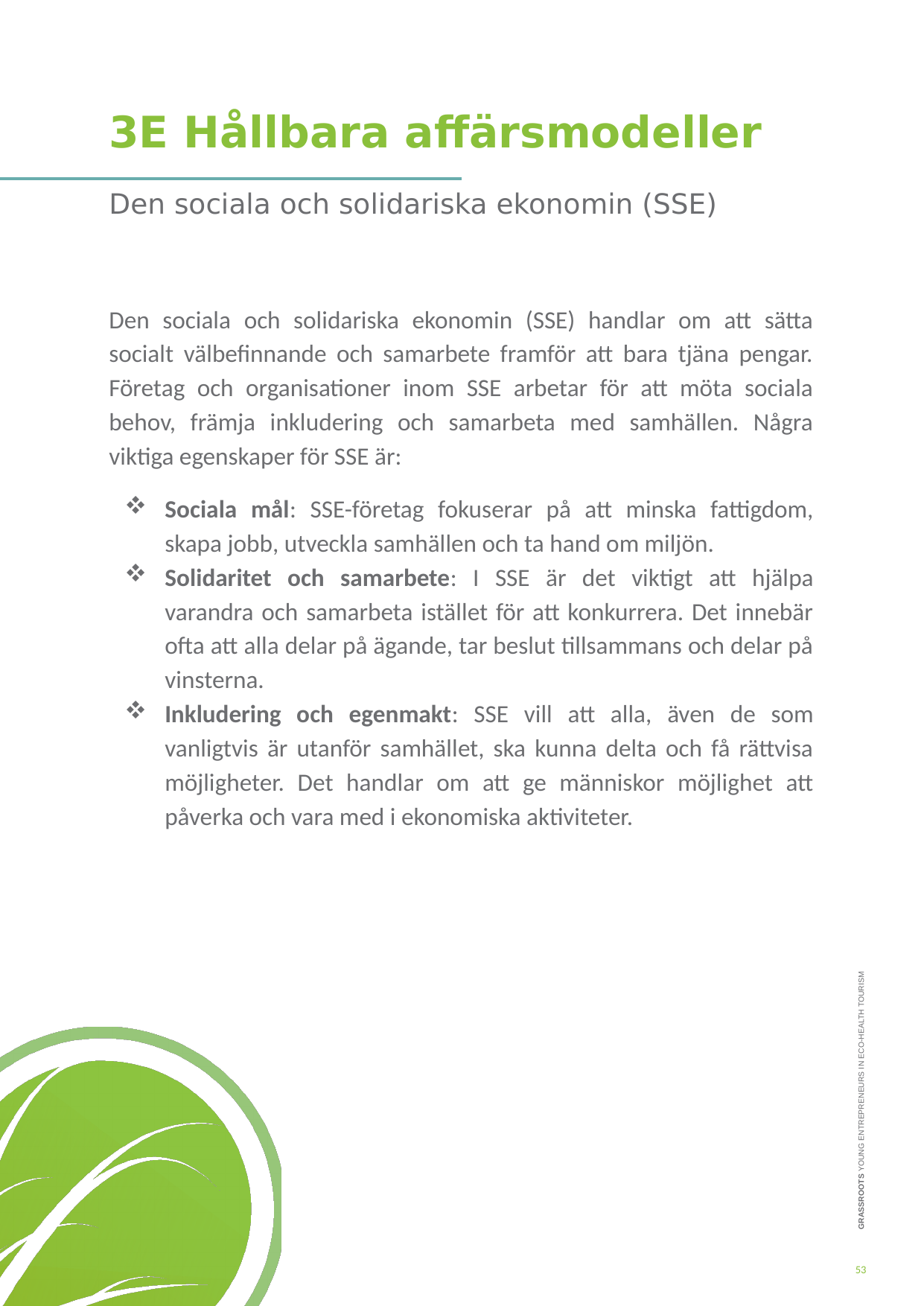

3E Hållbara affärsmodeller
Den sociala och solidariska ekonomin (SSE)
Den sociala och solidariska ekonomin (SSE) handlar om att sätta socialt välbefinnande och samarbete framför att bara tjäna pengar. Företag och organisationer inom SSE arbetar för att möta sociala behov, främja inkludering och samarbeta med samhällen. Några viktiga egenskaper för SSE är:
Sociala mål: SSE-företag fokuserar på att minska fattigdom, skapa jobb, utveckla samhällen och ta hand om miljön.
Solidaritet och samarbete: I SSE är det viktigt att hjälpa varandra och samarbeta istället för att konkurrera. Det innebär ofta att alla delar på ägande, tar beslut tillsammans och delar på vinsterna.
Inkludering och egenmakt: SSE vill att alla, även de som vanligtvis är utanför samhället, ska kunna delta och få rättvisa möjligheter. Det handlar om att ge människor möjlighet att påverka och vara med i ekonomiska aktiviteter.

53